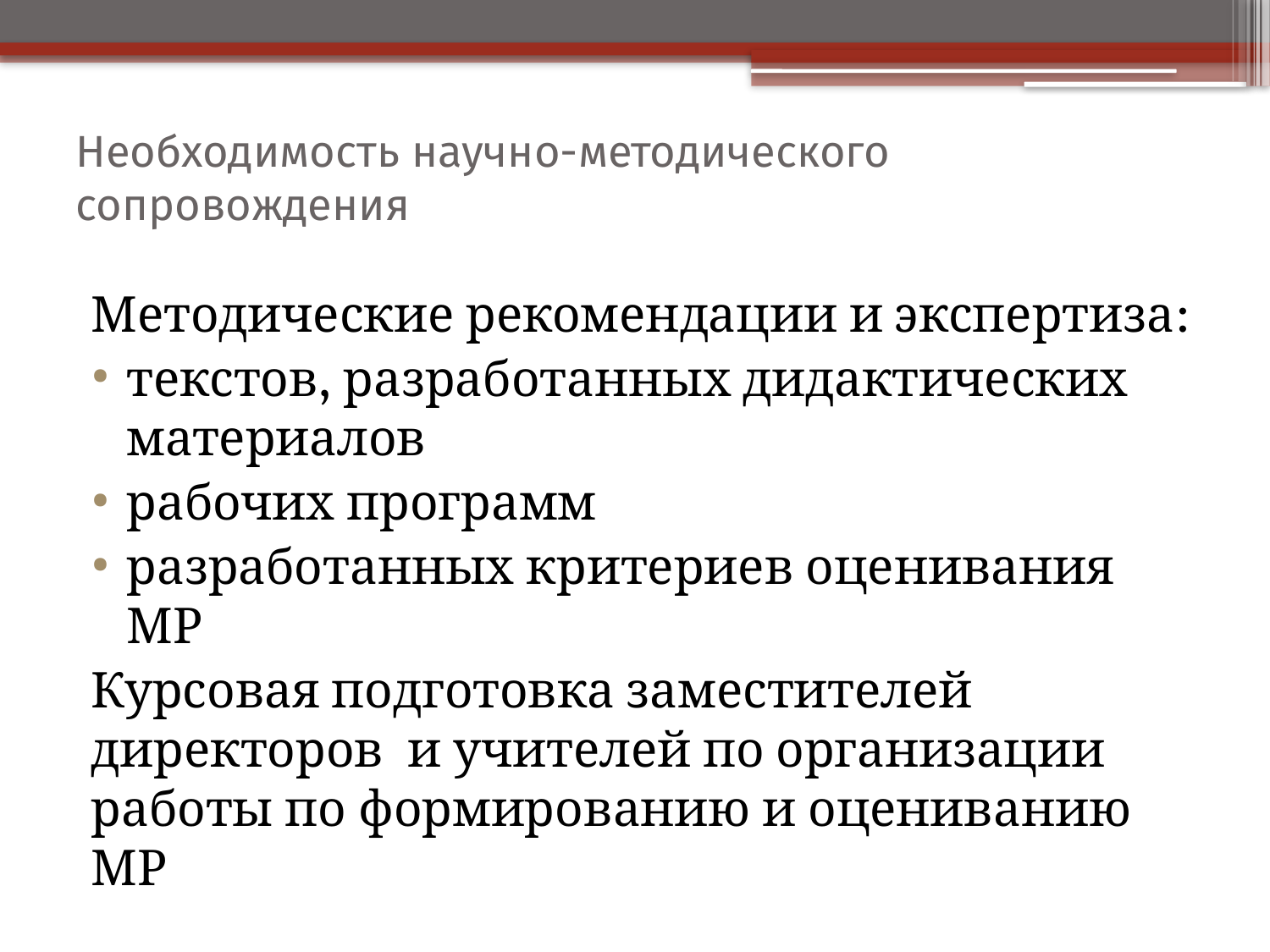

# Необходимость научно-методического сопровождения
Методические рекомендации и экспертиза:
текстов, разработанных дидактических материалов
рабочих программ
разработанных критериев оценивания МР
Курсовая подготовка заместителей директоров  и учителей по организации работы по формированию и оцениванию МР